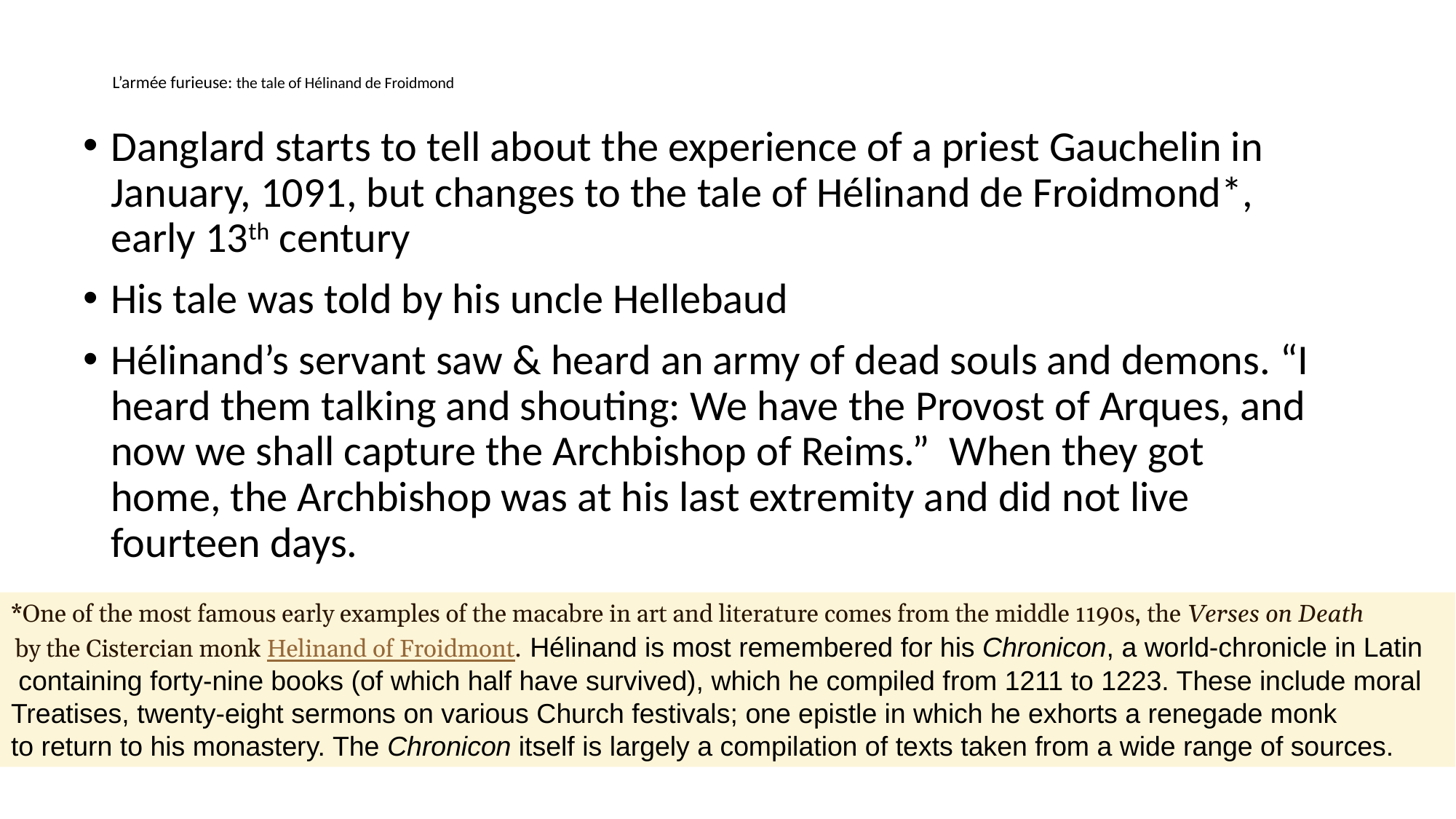

# L’armée furieuse: the tale of Hélinand de Froidmond
Danglard starts to tell about the experience of a priest Gauchelin in January, 1091, but changes to the tale of Hélinand de Froidmond*, early 13th century
His tale was told by his uncle Hellebaud
Hélinand’s servant saw & heard an army of dead souls and demons. “I heard them talking and shouting: We have the Provost of Arques, and now we shall capture the Archbishop of Reims.”  When they got home, the Archbishop was at his last extremity and did not live fourteen days.

*One of the most famous early examples of the macabre in art and literature comes from the middle 1190s, the Verses on Death
 by the Cistercian monk Helinand of Froidmont. Hélinand is most remembered for his Chronicon, a world-chronicle in Latin
 containing forty-nine books (of which half have survived), which he compiled from 1211 to 1223. These include moral
Treatises, twenty-eight sermons on various Church festivals; one epistle in which he exhorts a renegade monk
to return to his monastery. The Chronicon itself is largely a compilation of texts taken from a wide range of sources.